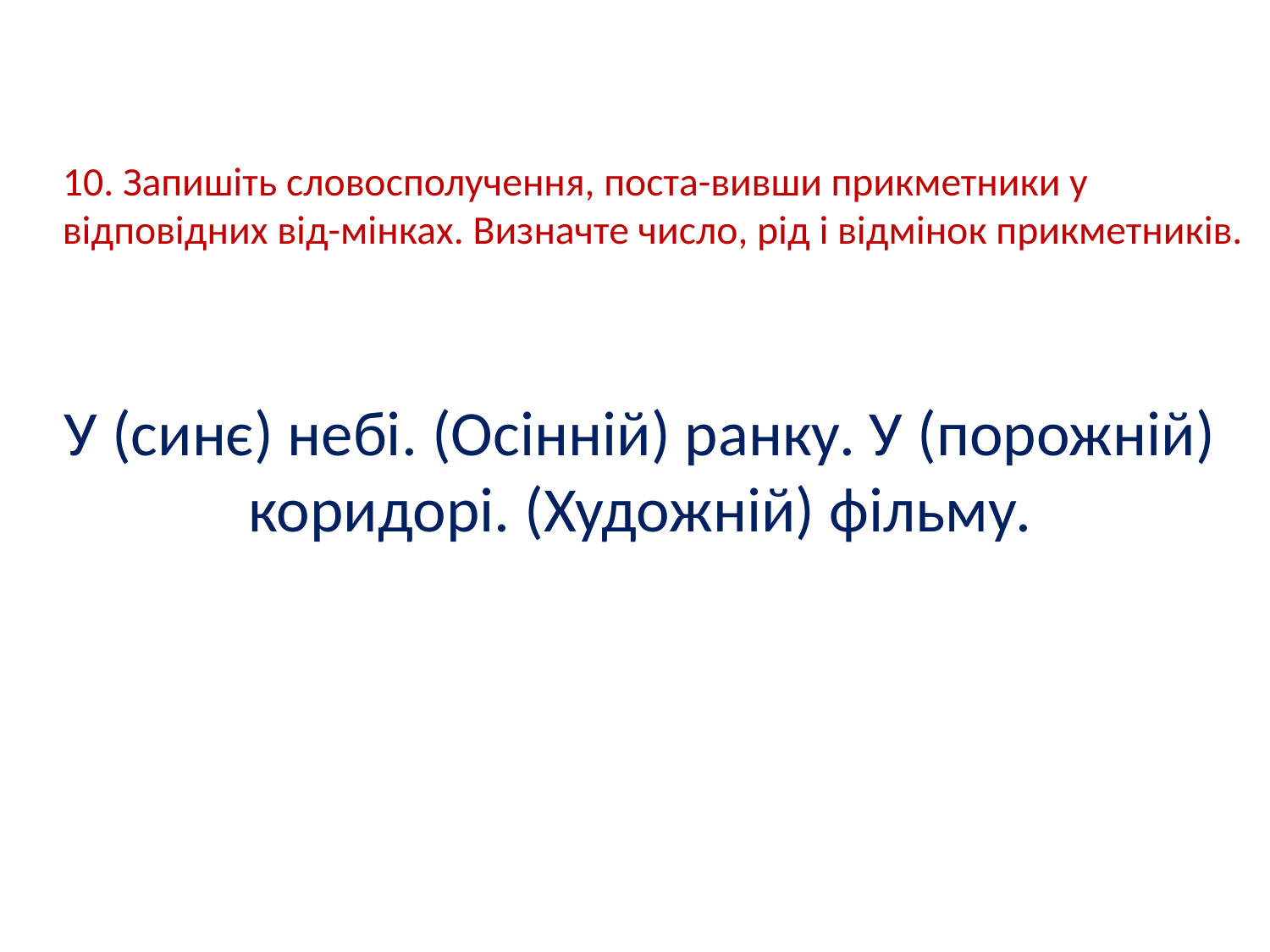

# 10. Запишіть словосполучення, поста-вивши прикметники у відповідних від-мінках. Визначте число, рід і відмінок прикметників.
У (синє) небі. (Осінній) ранку. У (порожній) коридорі. (Художній) фільму.